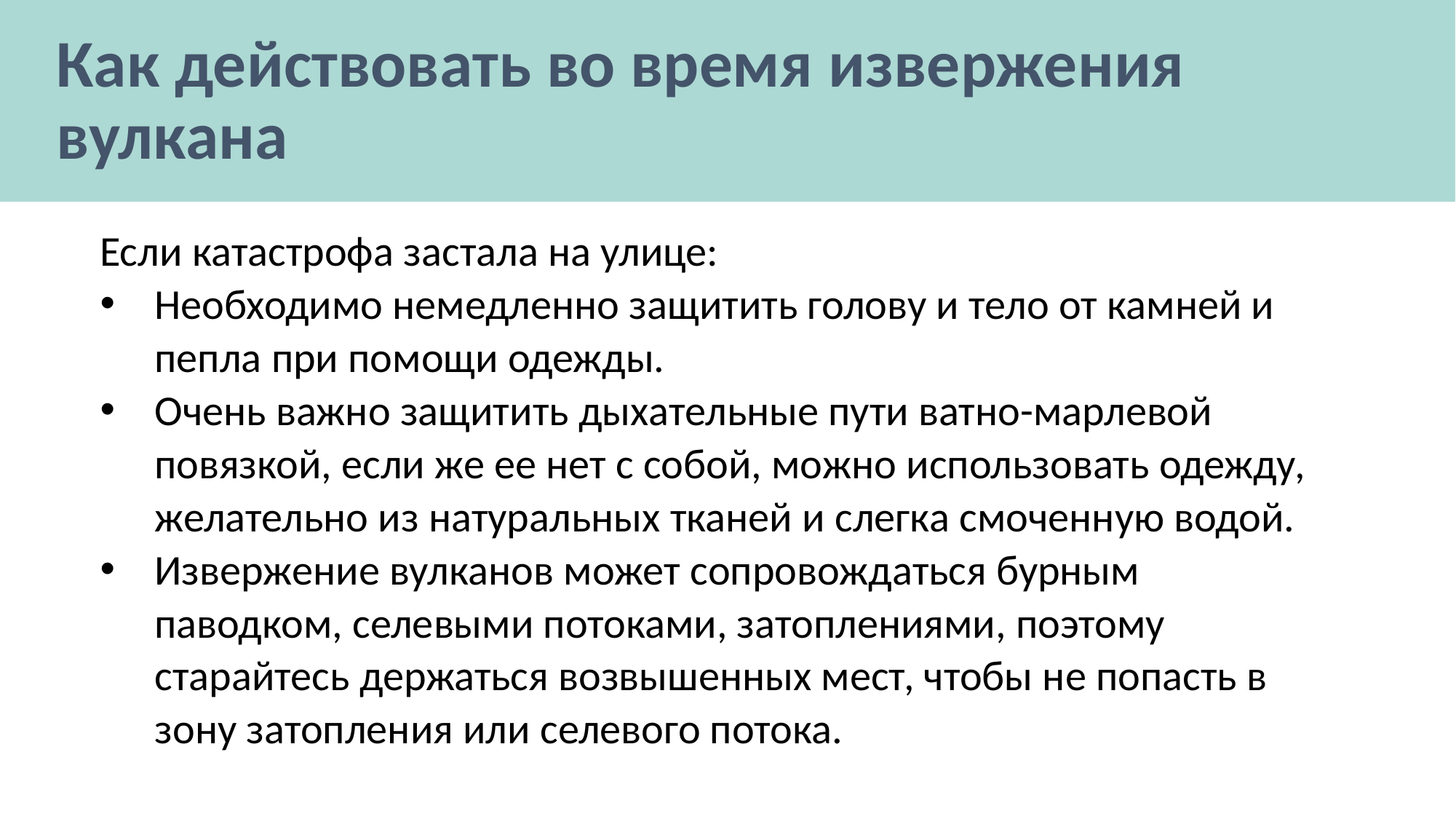

# Как действовать во время извержения вулкана
Если катастрофа застала на улице:
Необходимо немедленно защитить голову и тело от камней и пепла при помощи одежды.
Очень важно защитить дыхательные пути ватно-марлевой повязкой, если же ее нет с собой, можно использовать одежду, желательно из натуральных тканей и слегка смоченную водой.
Извержение вулканов может сопровождаться бурным паводком, селевыми потоками, затоплениями, поэтому старайтесь держаться возвышенных мест, чтобы не попасть в зону затопления или селевого потока.